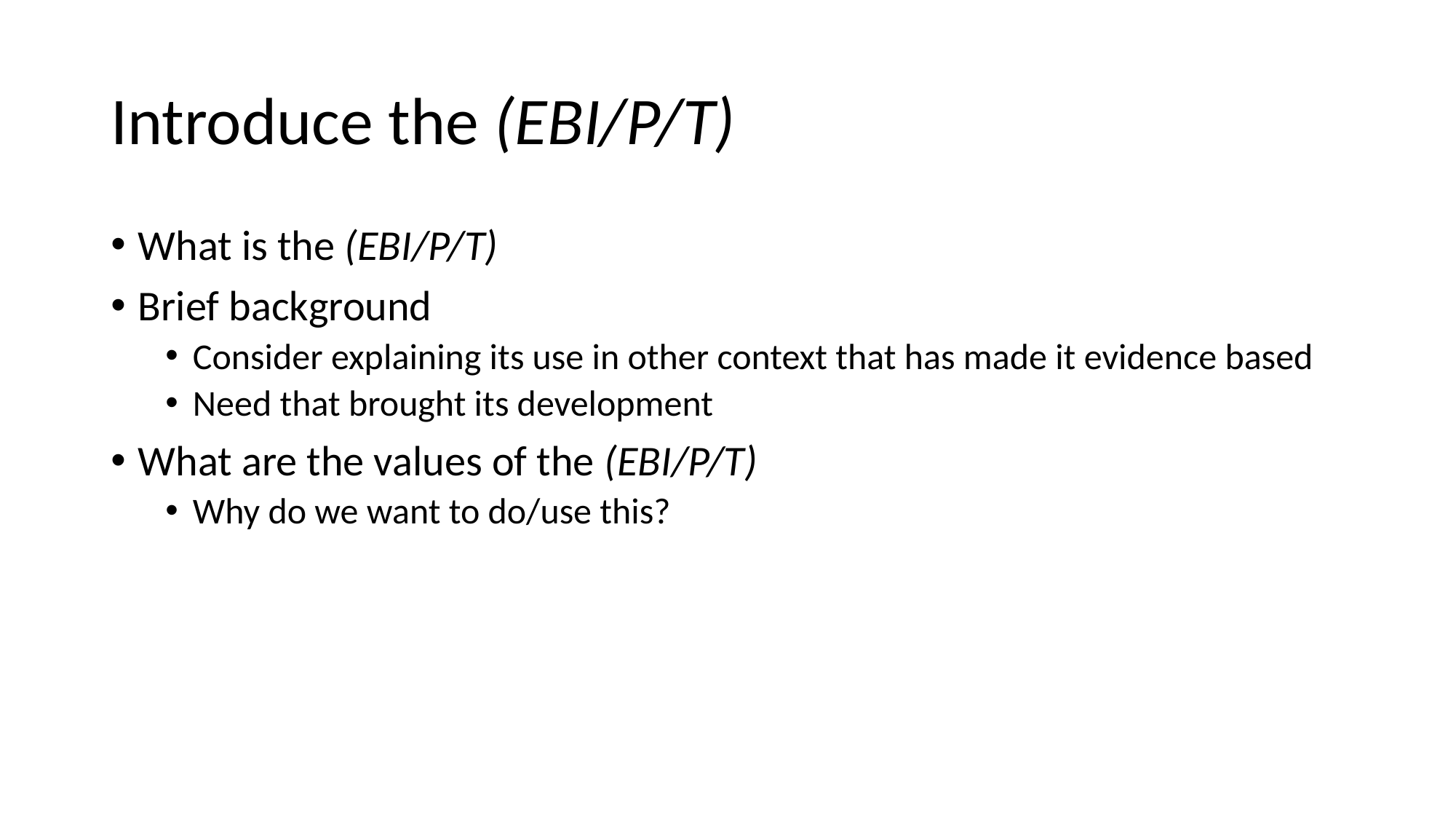

# Introduce the (EBI/P/T)
What is the (EBI/P/T)
Brief background
Consider explaining its use in other context that has made it evidence based
Need that brought its development
What are the values of the (EBI/P/T)
Why do we want to do/use this?